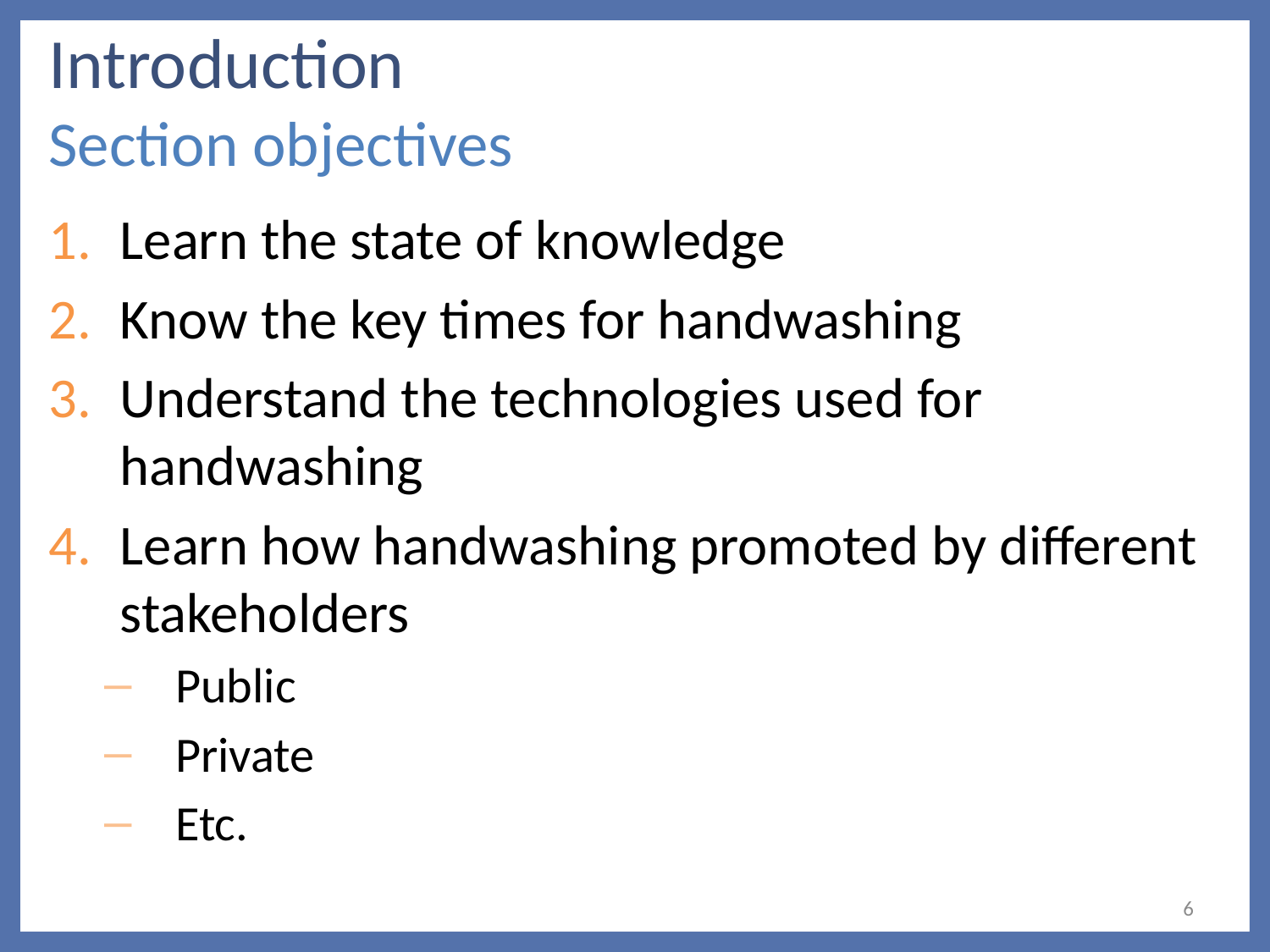

# Introduction Section objectives
Learn the state of knowledge
Know the key times for handwashing
Understand the technologies used for handwashing
Learn how handwashing promoted by different stakeholders
Public
Private
Etc.

6